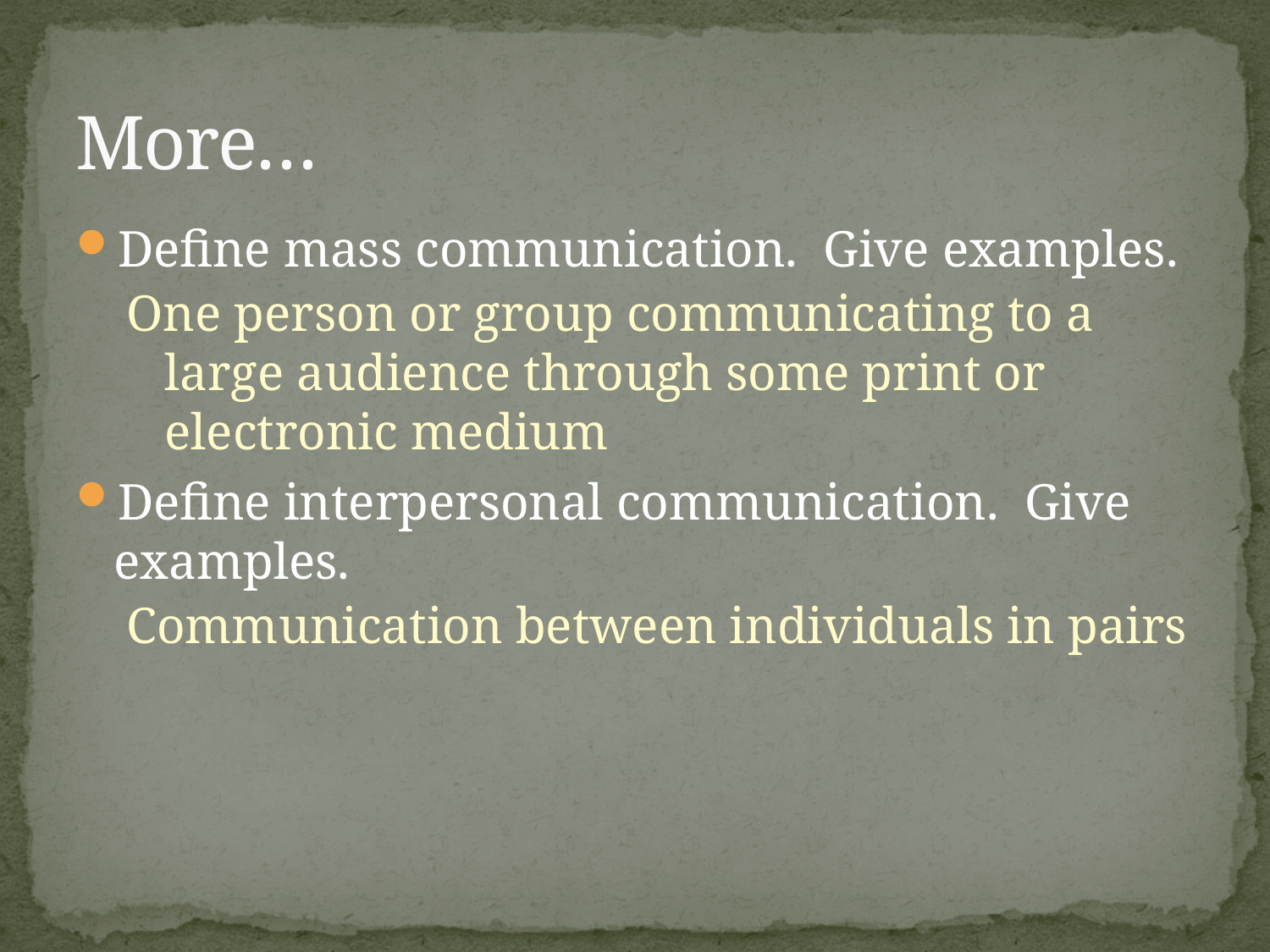

# More…
Define mass communication.  Give examples.
One person or group communicating to a large audience through some print or electronic medium
Define interpersonal communication.  Give examples.
Communication between individuals in pairs